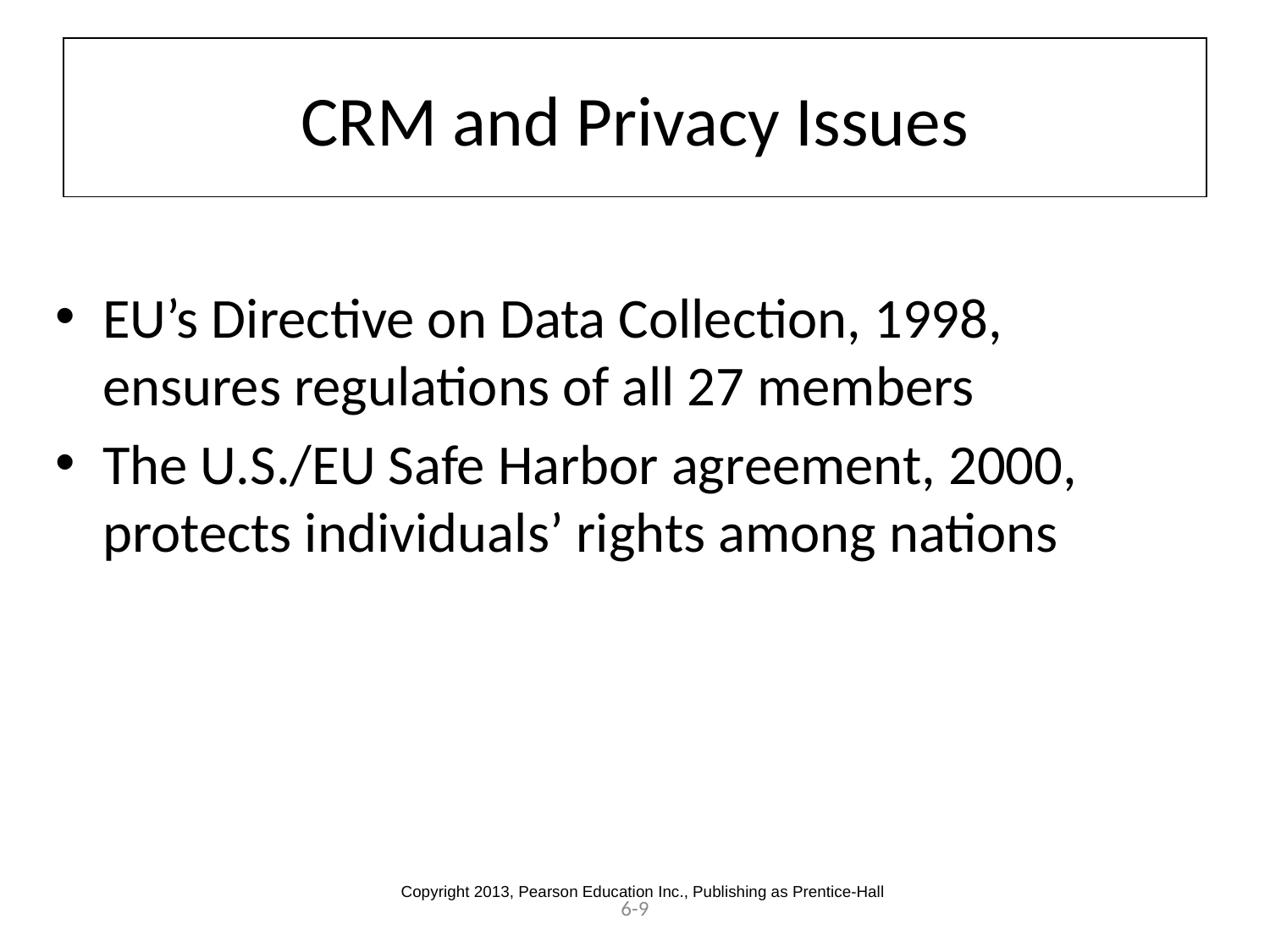

# CRM and Privacy Issues
EU’s Directive on Data Collection, 1998, ensures regulations of all 27 members
The U.S./EU Safe Harbor agreement, 2000, protects individuals’ rights among nations
Copyright 2013, Pearson Education Inc., Publishing as Prentice-Hall

6-9